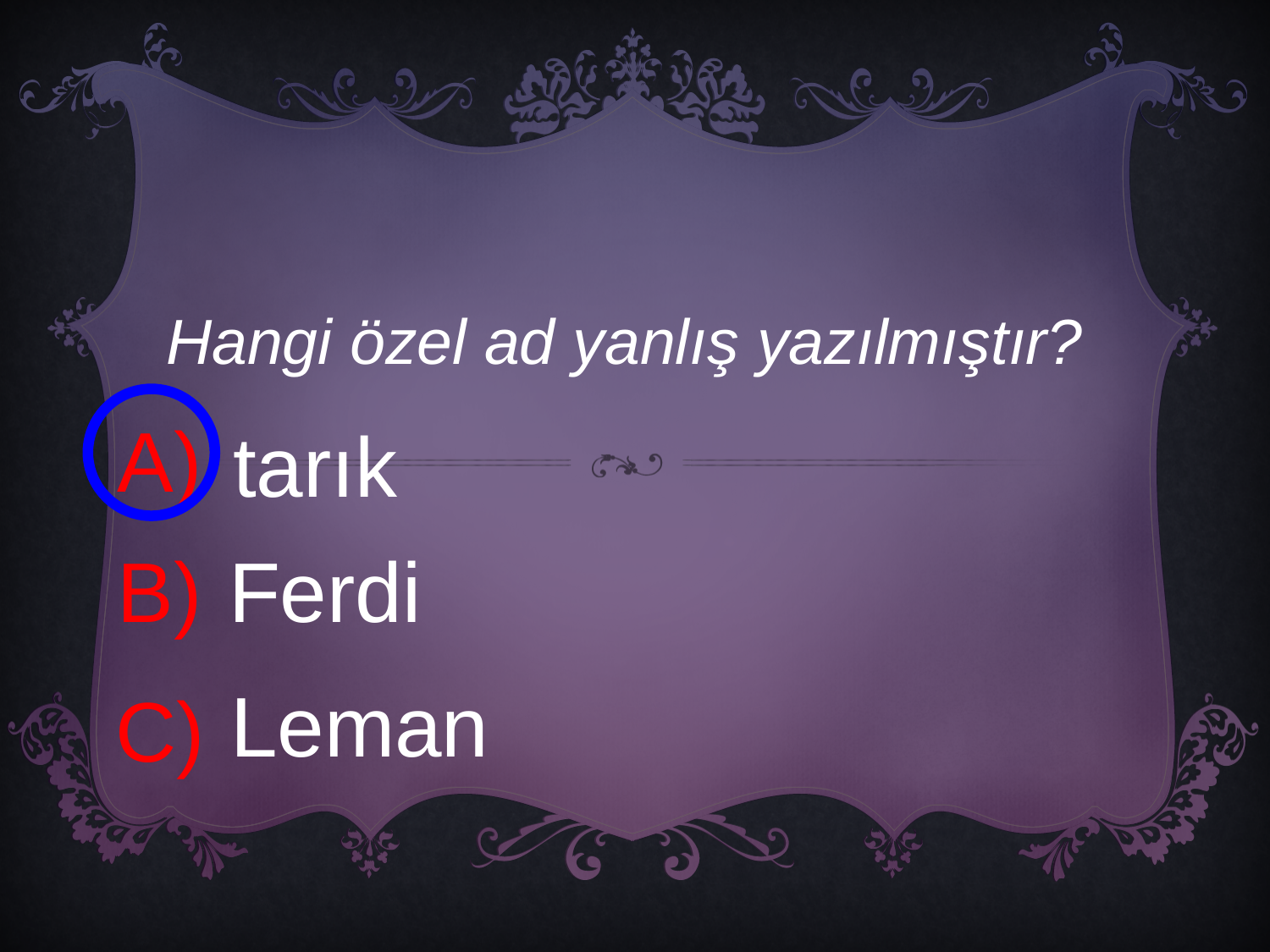

Hangi özel ad yanlış yazılmıştır?

A)
tarık
B)
Ferdi
Leman
C)